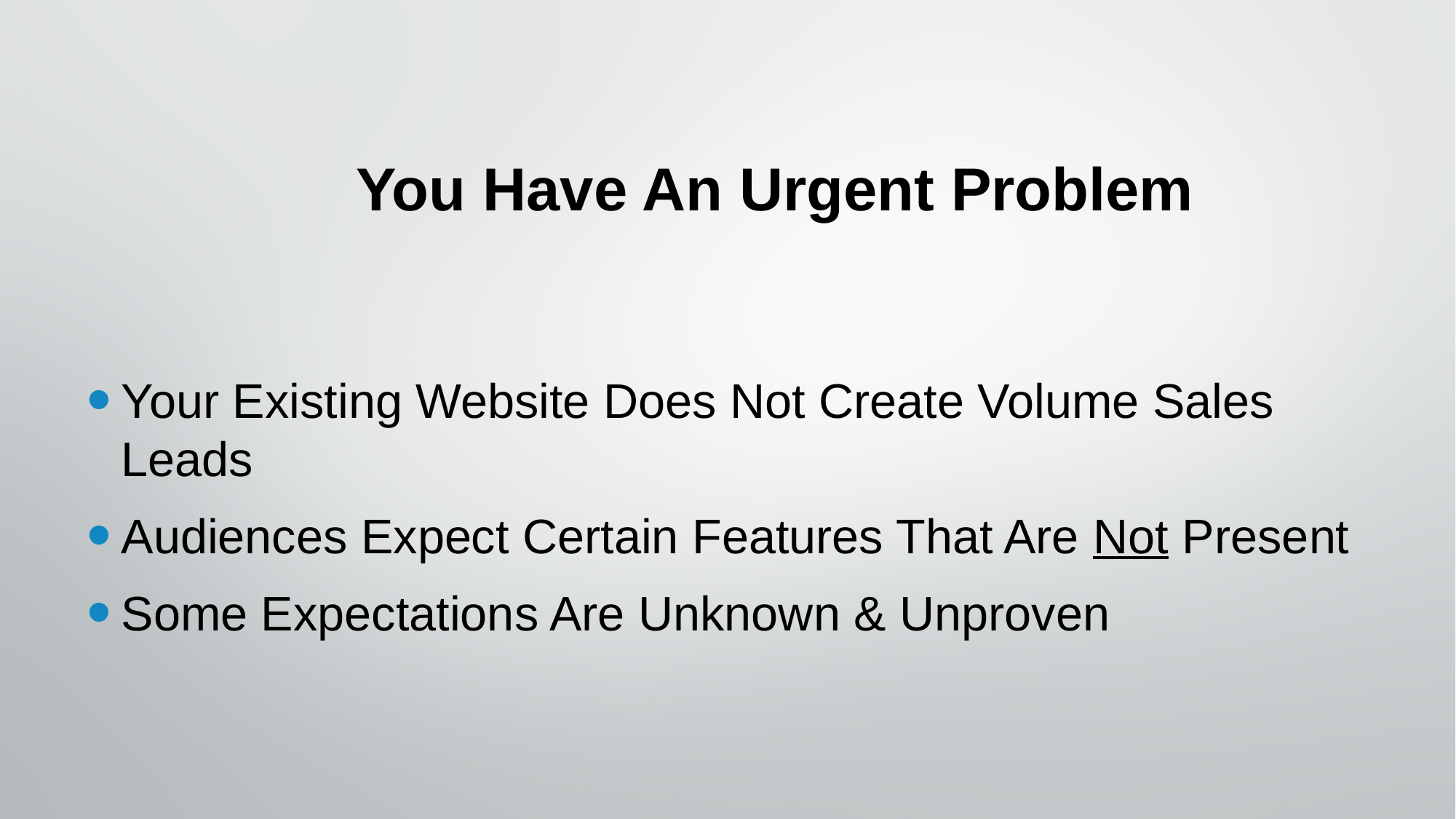

# You Have An Urgent Problem
Your Existing Website Does Not Create Volume Sales Leads
Audiences Expect Certain Features That Are Not Present
Some Expectations Are Unknown & Unproven